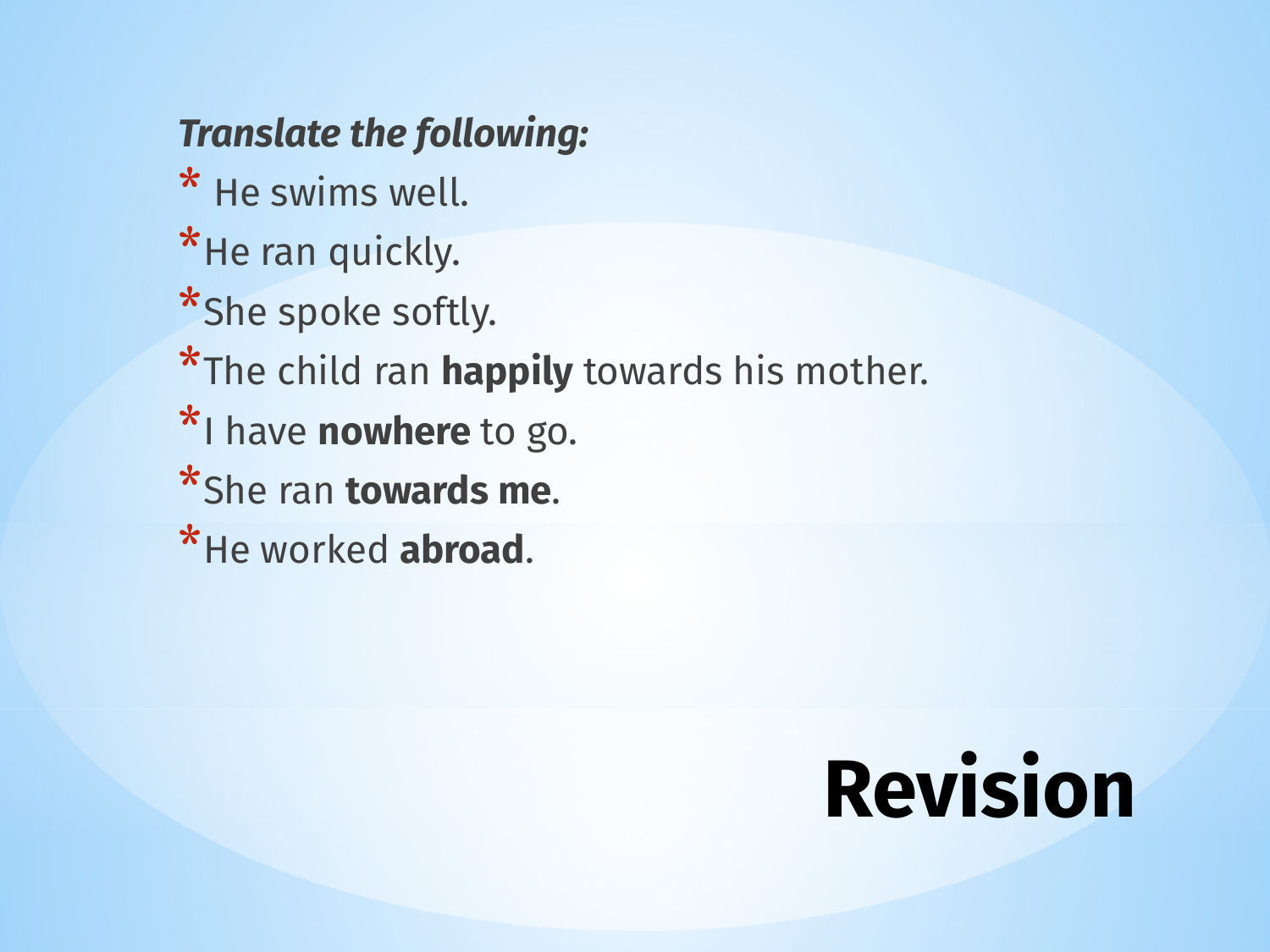

Translate the following:
 He swims well.
He ran quickly.
She spoke softly.
The child ran happily towards his mother.
I have nowhere to go.
She ran towards me.
He worked abroad.
# Revision